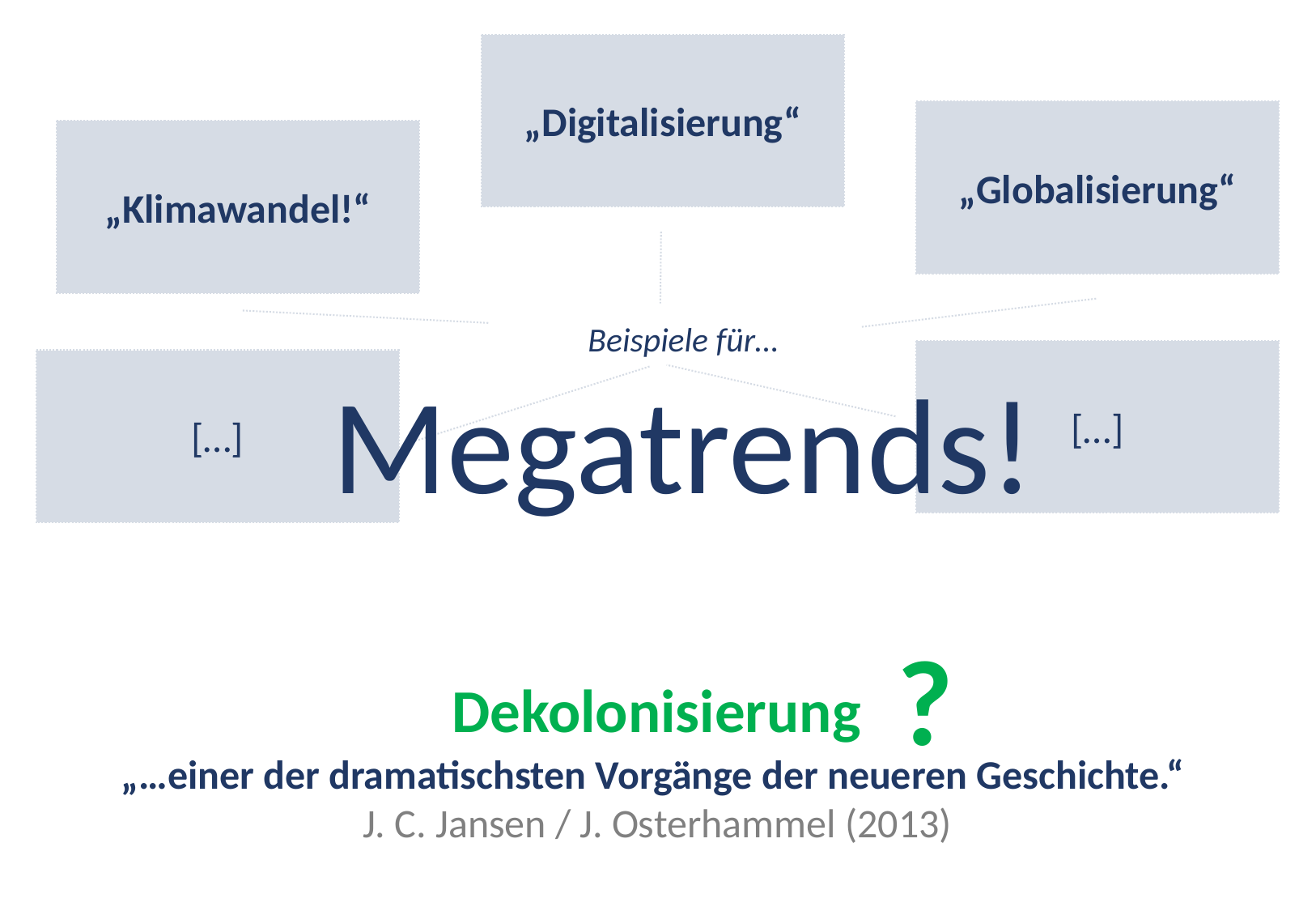

„Digitalisierung“
„Globalisierung“
„Klimawandel!“
Beispiele für… Megatrends!
[…]
[…]
?
Dekolonisierung
„…einer der dramatischsten Vorgänge der neueren Geschichte.“
J. C. Jansen / J. Osterhammel (2013)